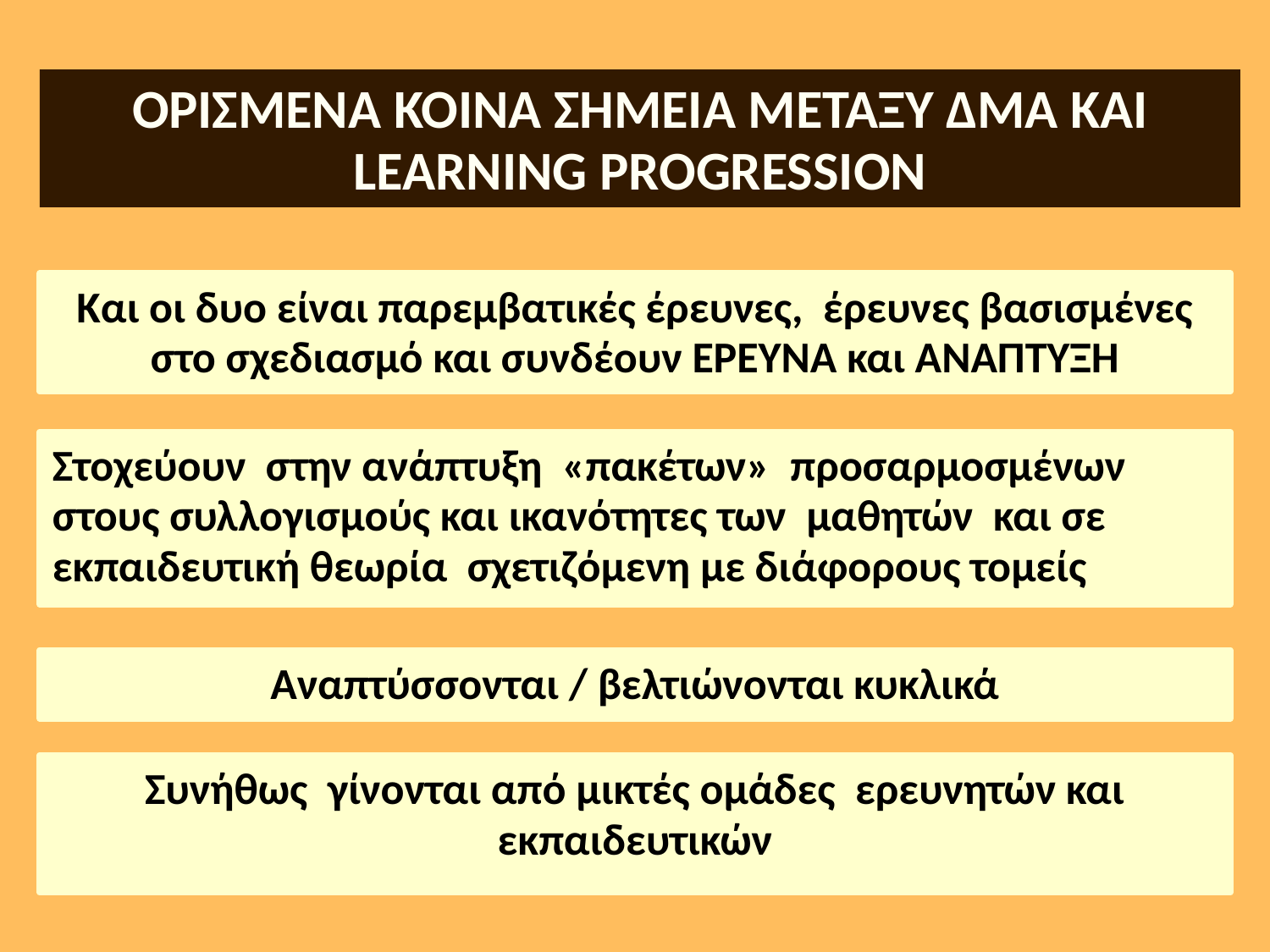

ΟΡΙΣΜΕΝΑ ΚΟΙΝΑ ΣΗΜΕΙΑ ΜΕΤΑΞΥ ΔΜΑ ΚΑΙ LEARNING PROGRESSION
Και οι δυο είναι παρεμβατικές έρευνες,  έρευνες βασισμένες στο σχεδιασμό και συνδέουν ΕΡΕΥΝΑ και ΑΝΑΠΤΥΞΗ
Στοχεύουν  στην ανάπτυξη  «πακέτων»  προσαρμοσμένων στους συλλογισμούς και ικανότητες των  μαθητών  και σε εκπαιδευτική θεωρία  σχετιζόμενη με διάφορους τομείς
Αναπτύσσονται / βελτιώνονται κυκλικά
Συνήθως  γίνονται από μικτές ομάδες  ερευνητών και εκπαιδευτικών